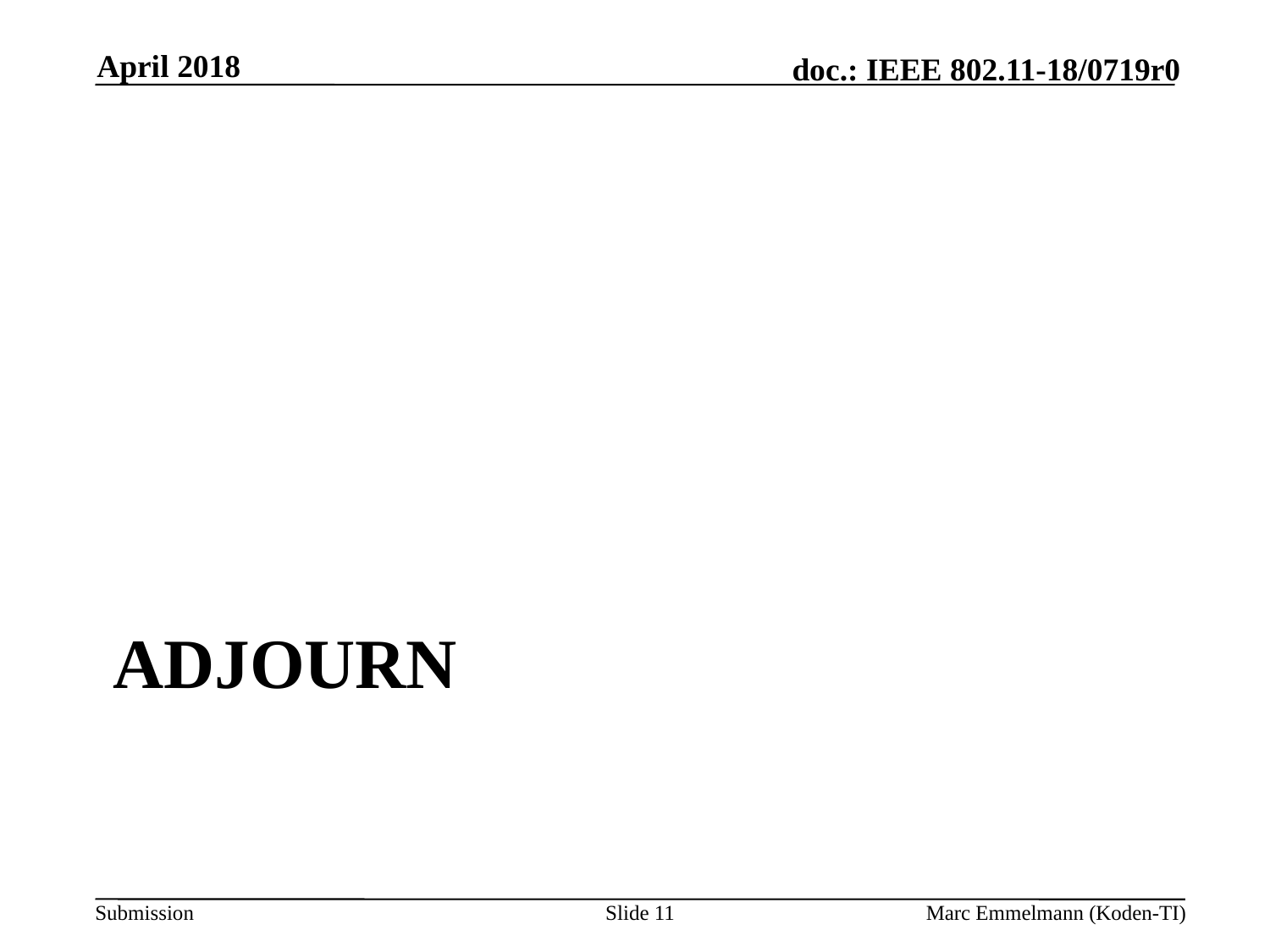

April 2018

# Adjourn
Slide 11
Marc Emmelmann (Koden-TI)